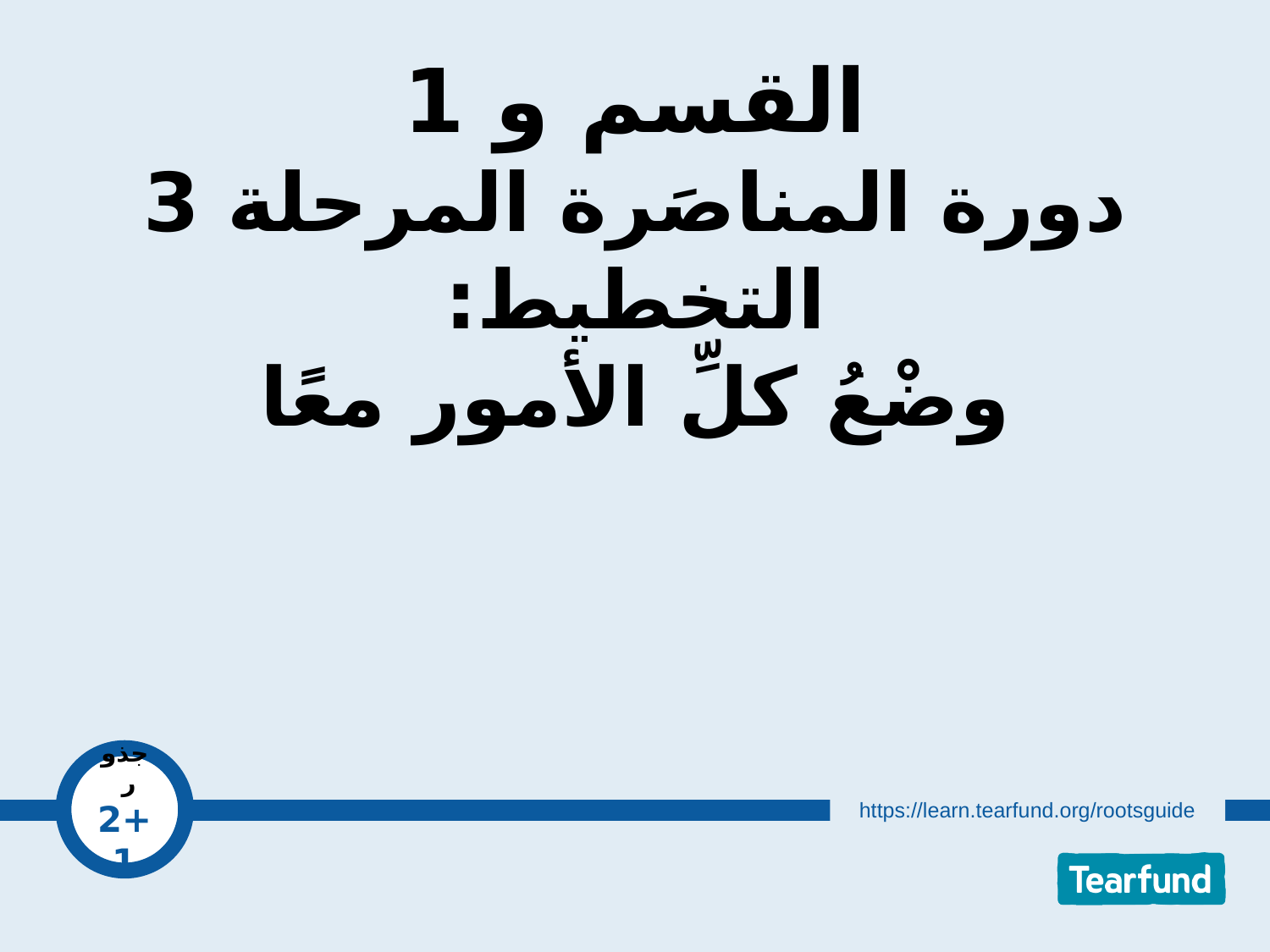

# القسم و 1 دورة المناصَرة المرحلة 3 التخطيط: وضْعُ كلِّ الأمور معًا